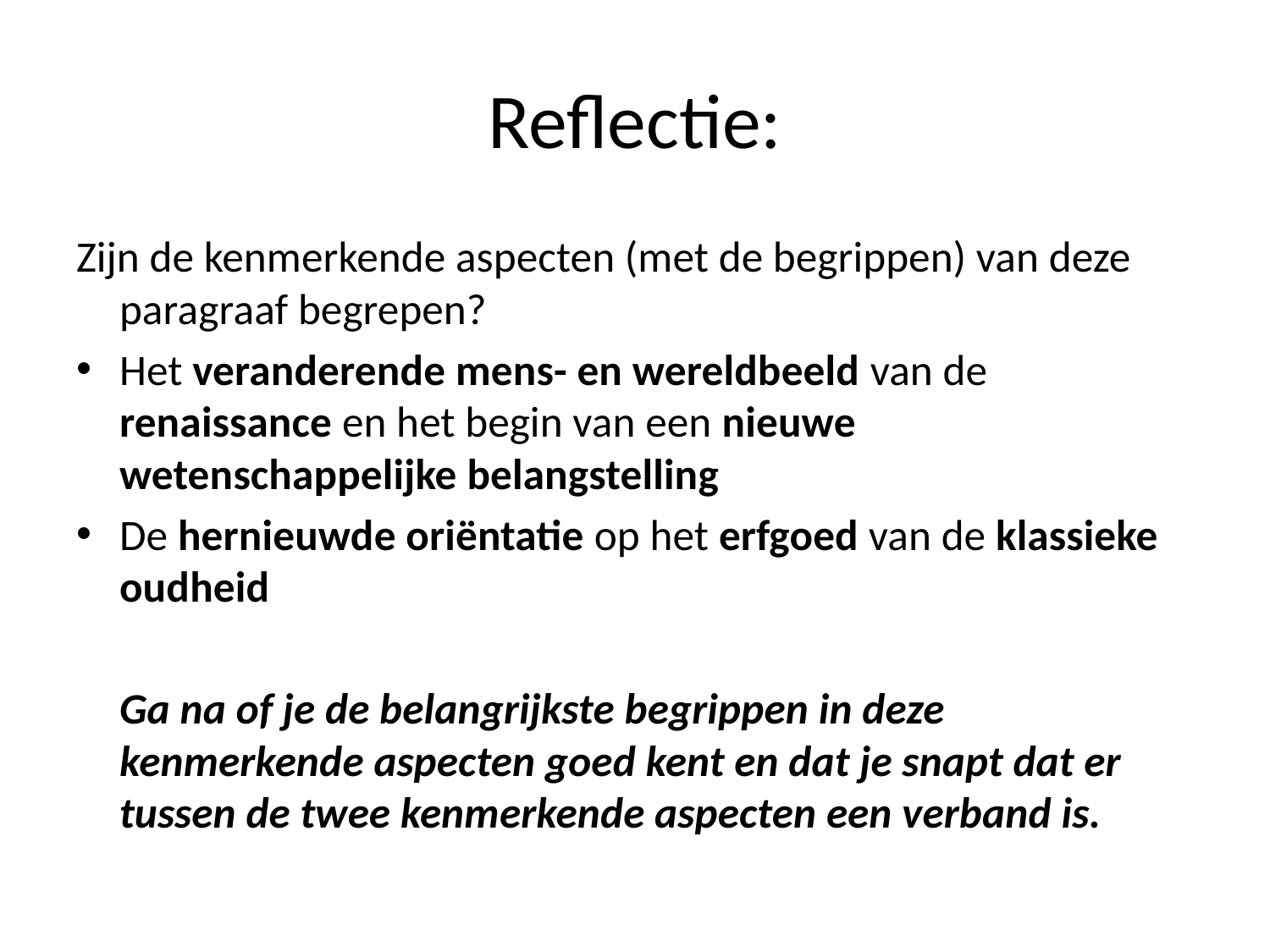

# Reflectie:
Zijn de kenmerkende aspecten (met de begrippen) van deze paragraaf begrepen?
Het veranderende mens- en wereldbeeld van de renaissance en het begin van een nieuwe wetenschappelijke belangstelling
De hernieuwde oriëntatie op het erfgoed van de klassieke oudheid

	Ga na of je de belangrijkste begrippen in deze kenmerkende aspecten goed kent en dat je snapt dat er tussen de twee kenmerkende aspecten een verband is.